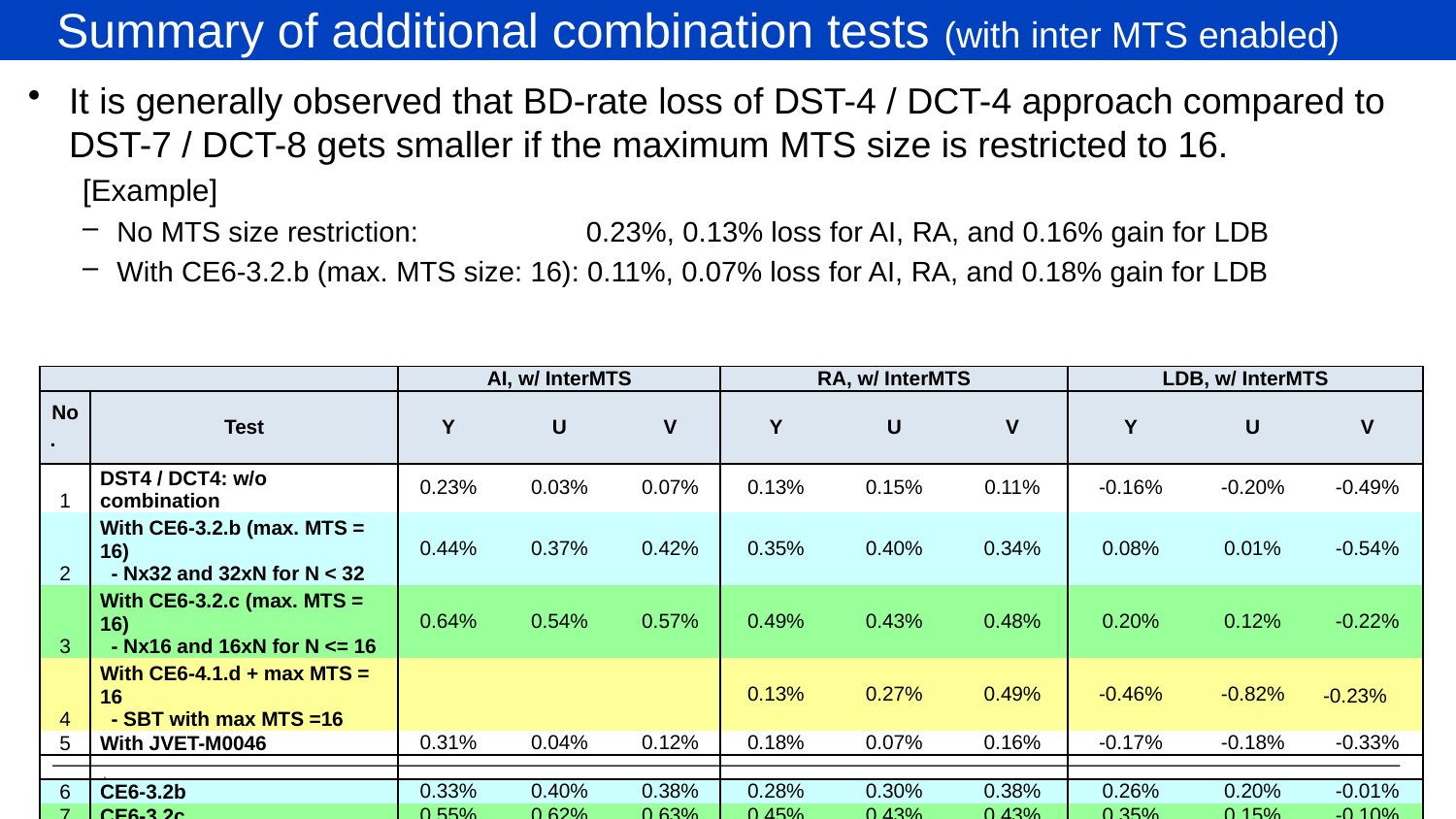

Summary of additional combination tests (with inter MTS enabled)
It is generally observed that BD-rate loss of DST-4 / DCT-4 approach compared to DST-7 / DCT-8 gets smaller if the maximum MTS size is restricted to 16.
[Example]
No MTS size restriction:                     0.23%, 0.13% loss for AI, RA, and 0.16% gain for LDB
With CE6-3.2.b (max. MTS size: 16): 0.11%, 0.07% loss for AI, RA, and 0.18% gain for LDB
|  |  | AI, w/ InterMTS |  |  | RA, w/ InterMTS |  |  | LDB, w/ InterMTS |  |  |
| --- | --- | --- | --- | --- | --- | --- | --- | --- | --- | --- |
| No. | Test | Y | U | V | Y | U | V | Y | U | V |
| 1 | DST4 / DCT4: w/o combination | 0.23% | 0.03% | 0.07% | 0.13% | 0.15% | 0.11% | -0.16% | -0.20% | -0.49% |
| 2 | With CE6-3.2.b (max. MTS = 16) - Nx32 and 32xN for N < 32 | 0.44% | 0.37% | 0.42% | 0.35% | 0.40% | 0.34% | 0.08% | 0.01% | -0.54% |
| 3 | With CE6-3.2.c (max. MTS = 16) - Nx16 and 16xN for N <= 16 | 0.64% | 0.54% | 0.57% | 0.49% | 0.43% | 0.48% | 0.20% | 0.12% | -0.22% |
| 4 | With CE6-4.1.d + max MTS = 16 - SBT with max MTS =16 |  |  |  | 0.13% | 0.27% | 0.49% | -0.46% | -0.82% | -0.23% |
| 5 | With JVET-M0046 | 0.31% | 0.04% | 0.12% | 0.18% | 0.07% | 0.16% | -0.17% | -0.18% | -0.33% |
|  |  |  |  |  |  |  |  |  |  |  |
| 6 | CE6-3.2b | 0.33% | 0.40% | 0.38% | 0.28% | 0.30% | 0.38% | 0.26% | 0.20% | -0.01% |
| 7 | CE6-3.2c | 0.55% | 0.62% | 0.63% | 0.45% | 0.43% | 0.43% | 0.35% | 0.15% | -0.10% |
| 8 | CE6-4.1d |  |  |  | -0.29% | -0.14% | 0.03% | -0.47% | -0.64% | -0.06% |
| 9 | JVET-M0046 (Test 5) | 0.12% | 0.05% | 0.02% | 0.05% | 0.01% | 0.10% | 0.14% | 0.10% | -0.05% |
8